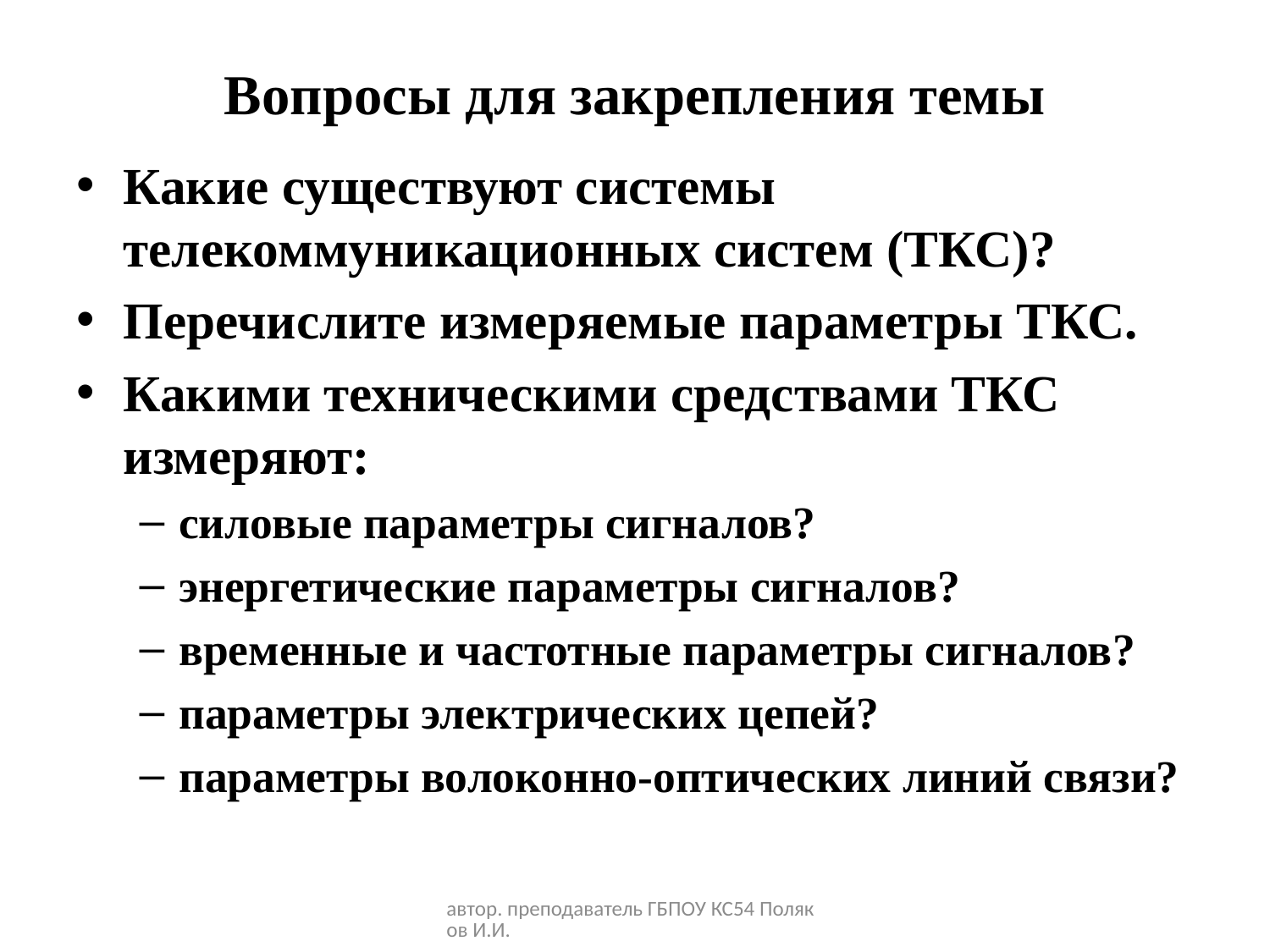

# Вопросы для закрепления темы
Какие существуют системы телекоммуникационных систем (ТКС)?
Перечислите измеряемые параметры ТКС.
Какими техническими средствами ТКС измеряют:
силовые параметры сигналов?
энергетические параметры сигналов?
временные и частотные параметры сигналов?
параметры электрических цепей?
параметры волоконно-оптических линий связи?

автор. преподаватель ГБПОУ КС54 Поляков И.И.